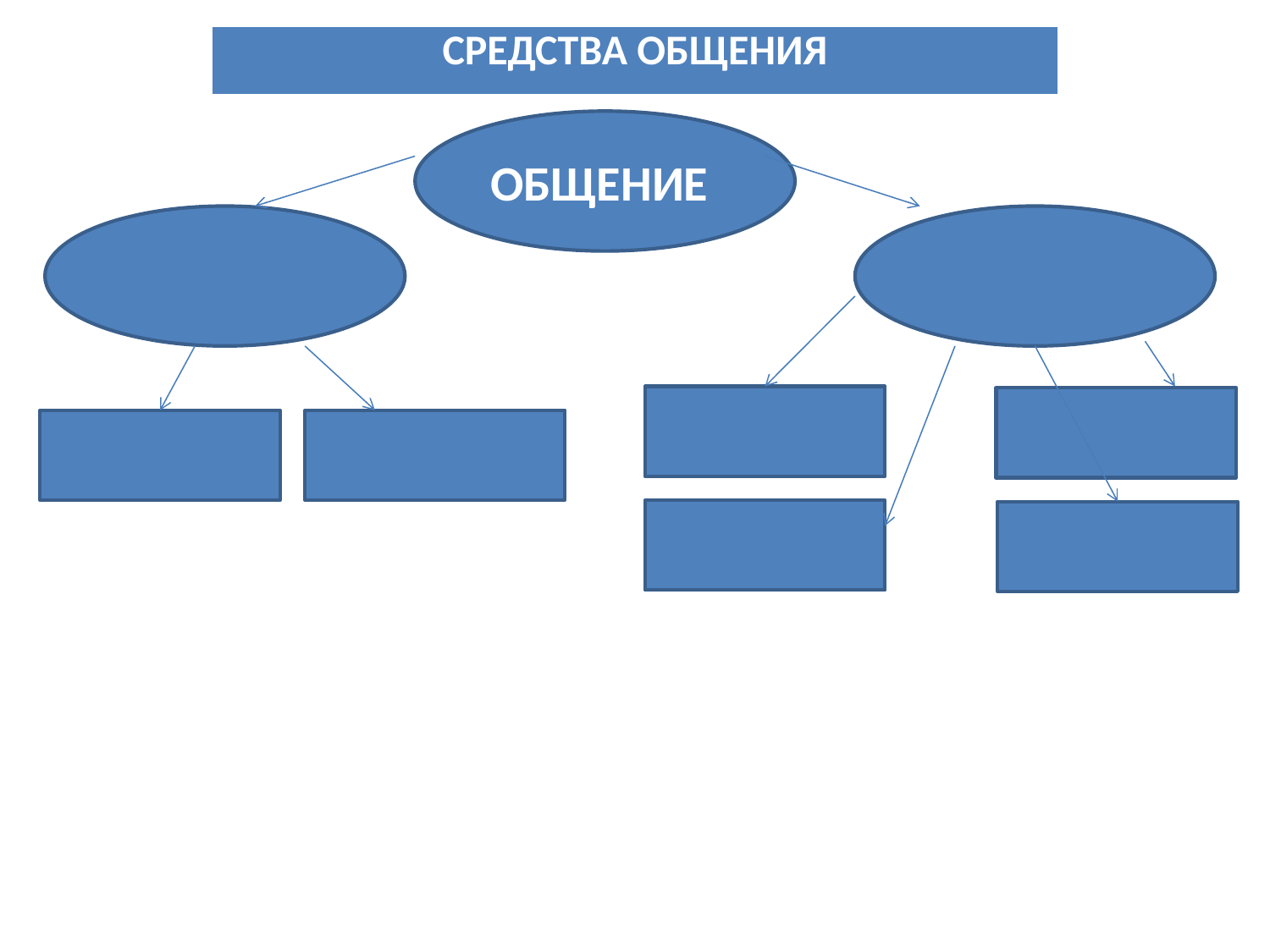

| СРЕДСТВА ОБЩЕНИЯ |
| --- |
ОБЩЕНИЕ